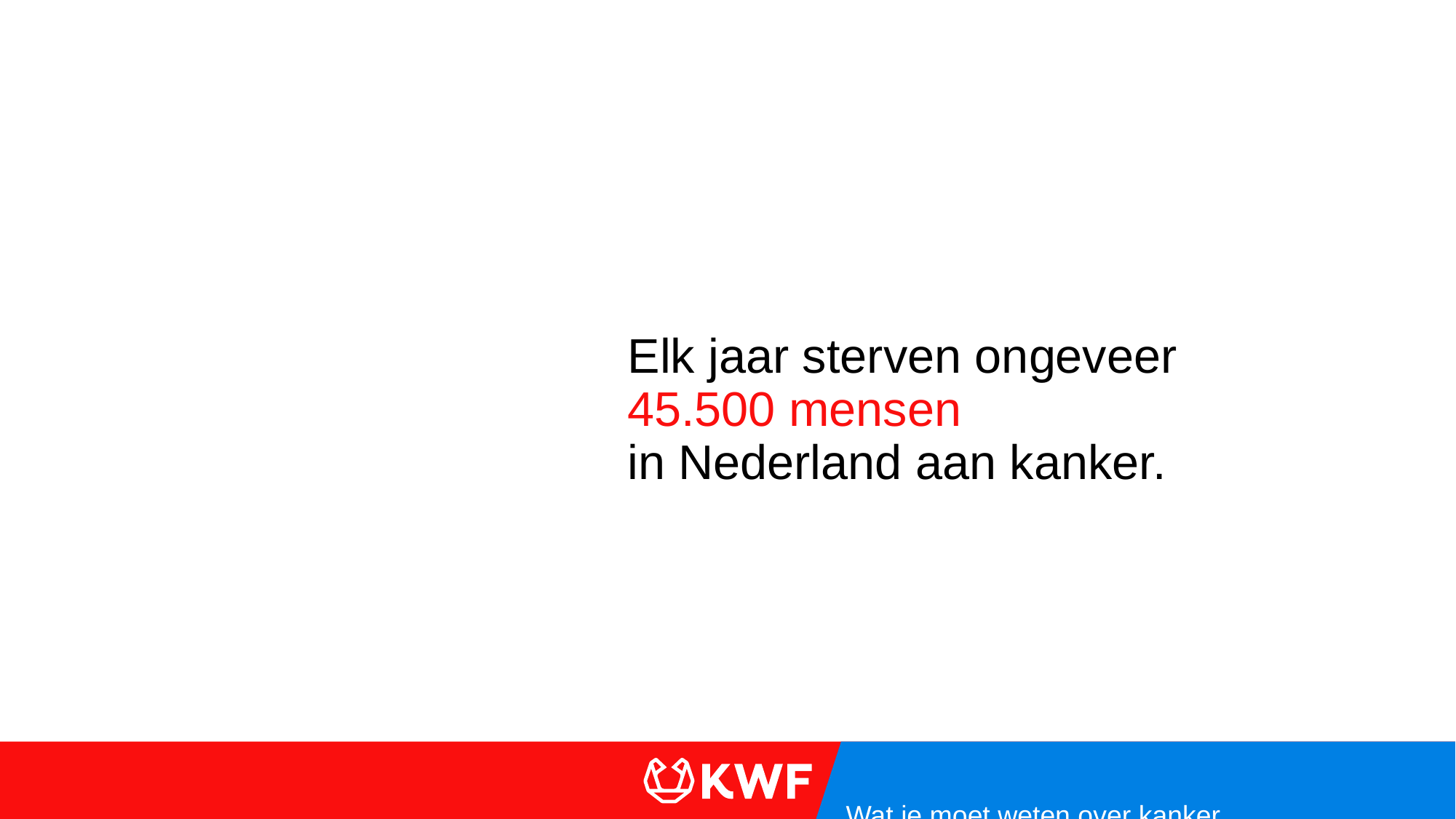

Elk jaar sterven ongeveer
45.500 mensen
in Nederland aan kanker.
Wat je moet weten over kanker